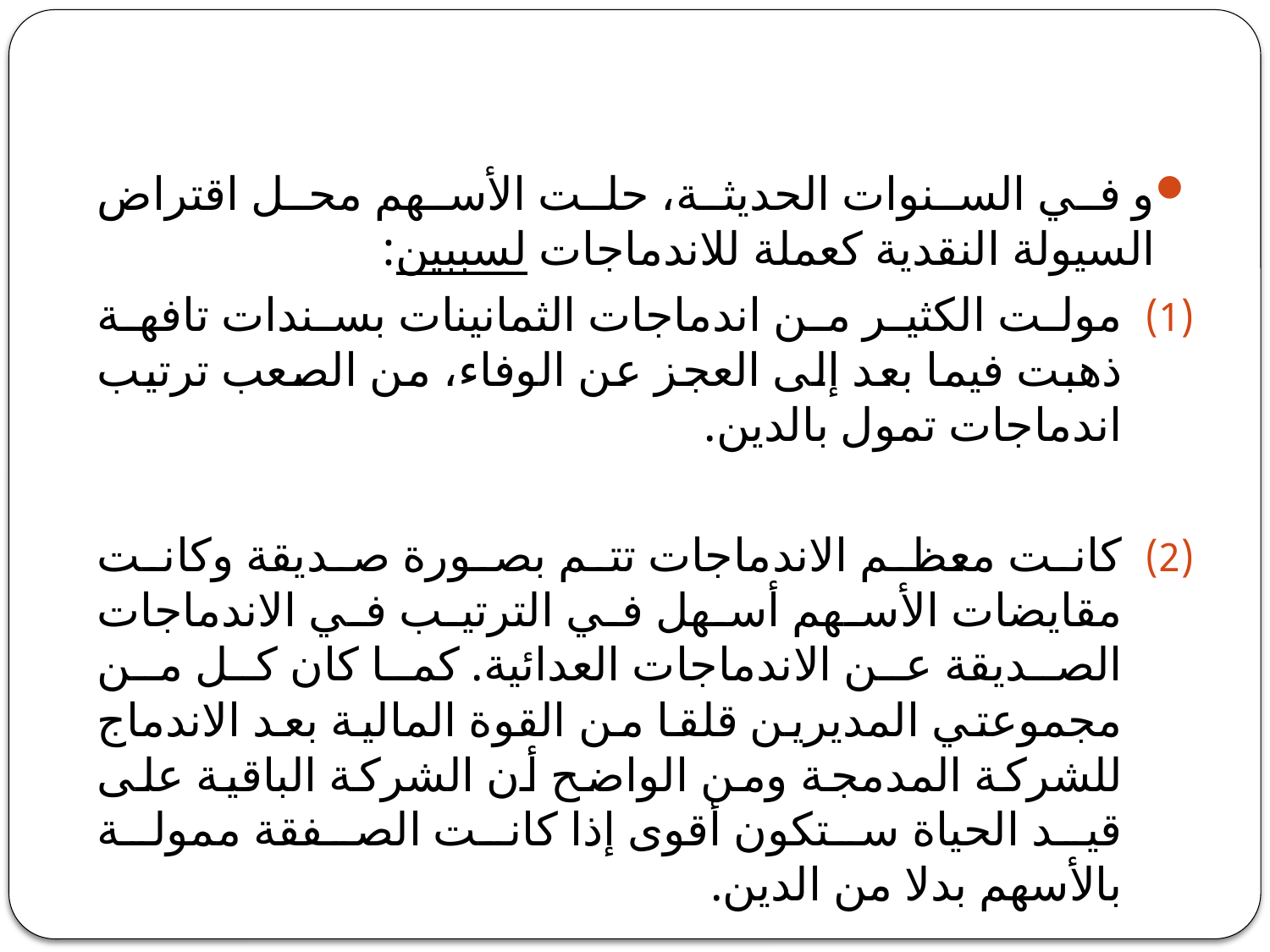

#
و في السنوات الحديثة، حلت الأسهم محل اقتراض السيولة النقدية كعملة للاندماجات لسببين:
مولت الكثير من اندماجات الثمانينات بسندات تافهة ذهبت فيما بعد إلى العجز عن الوفاء، من الصعب ترتيب اندماجات تمول بالدين.

كانت معظم الاندماجات تتم بصورة صديقة وكانت مقايضات الأسهم أسهل في الترتيب في الاندماجات الصديقة عن الاندماجات العدائية. كما كان كل من مجموعتي المديرين قلقا من القوة المالية بعد الاندماج للشركة المدمجة ومن الواضح أن الشركة الباقية على قيد الحياة ستكون أقوى إذا كانت الصفقة ممولة بالأسهم بدلا من الدين.